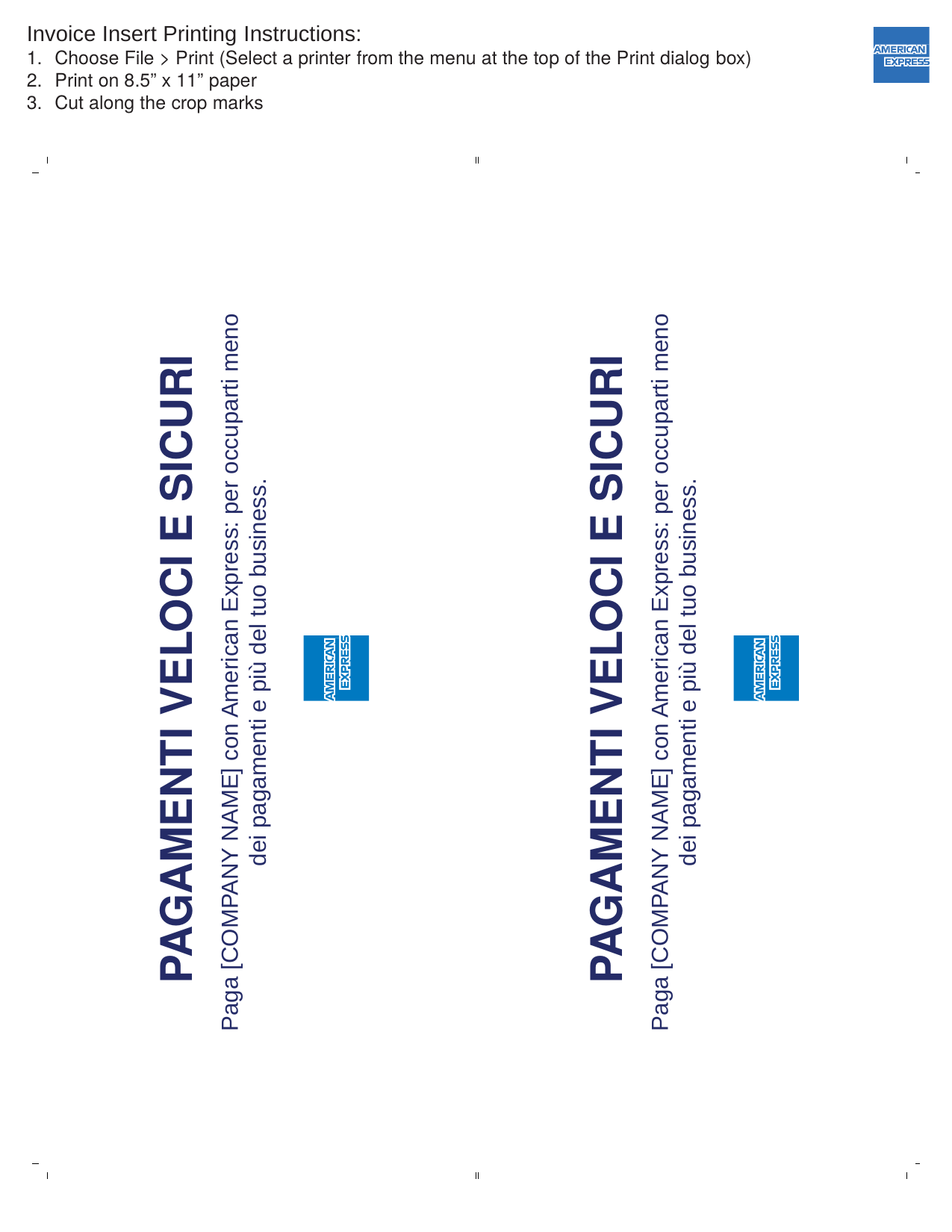

Invoice Insert Printing Instructions:
Choose File > Print (Select a printer from the menu at the top of the Print dialog box)
Print on 8.5” x 11” paper
Cut along the crop marks

Paga [COMPANY NAME] con American Express: per occuparti meno
dei pagamenti e più del tuo business.

PAGAMENTI VELOCI E SICURI

Paga [COMPANY NAME] con American Express: per occuparti meno
dei pagamenti e più del tuo business.

PAGAMENTI VELOCI E SICURI